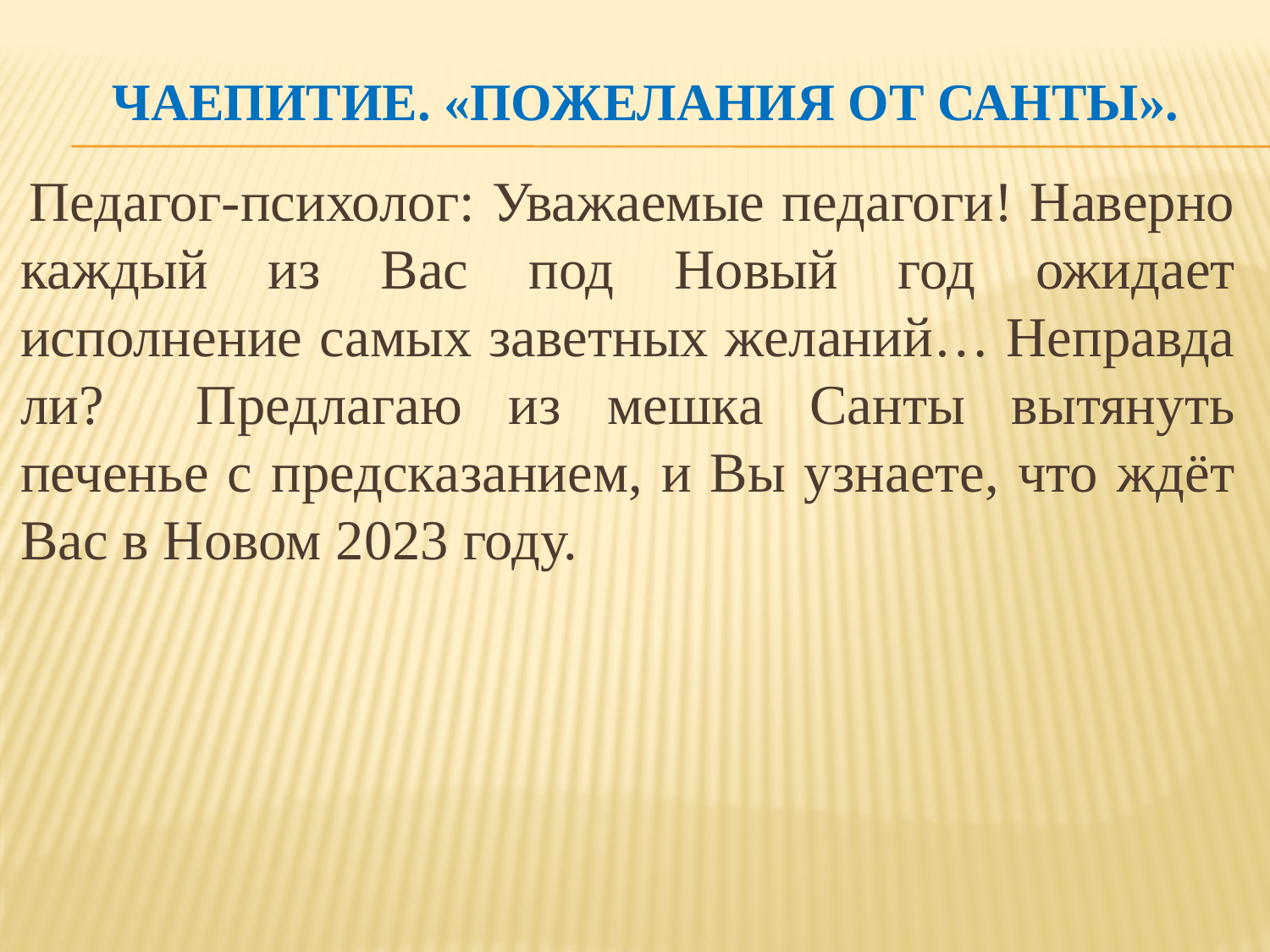

# ЧАЕПИТИЕ. «Пожелания от санты».
   Педагог-психолог: Уважаемые педагоги! Наверно каждый из Вас под Новый год ожидает исполнение самых заветных желаний… Неправда ли?  Предлагаю из мешка Санты вытянуть печенье с предсказанием, и Вы узнаете, что ждёт Вас в Новом 2023 году.